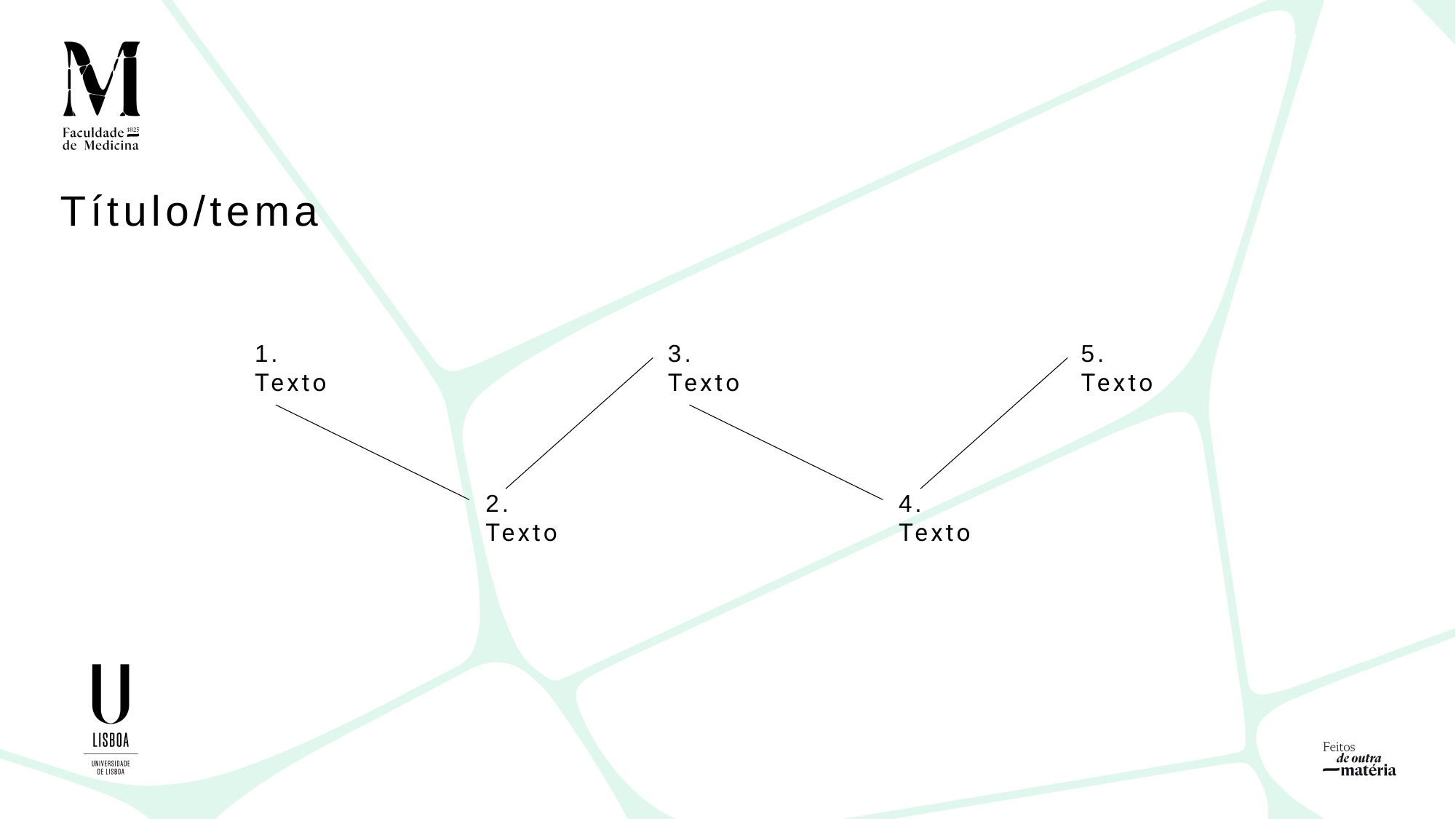

Título/tema
1.
Texto
3.
Texto
5.
Texto
4.
Texto
2.
Texto